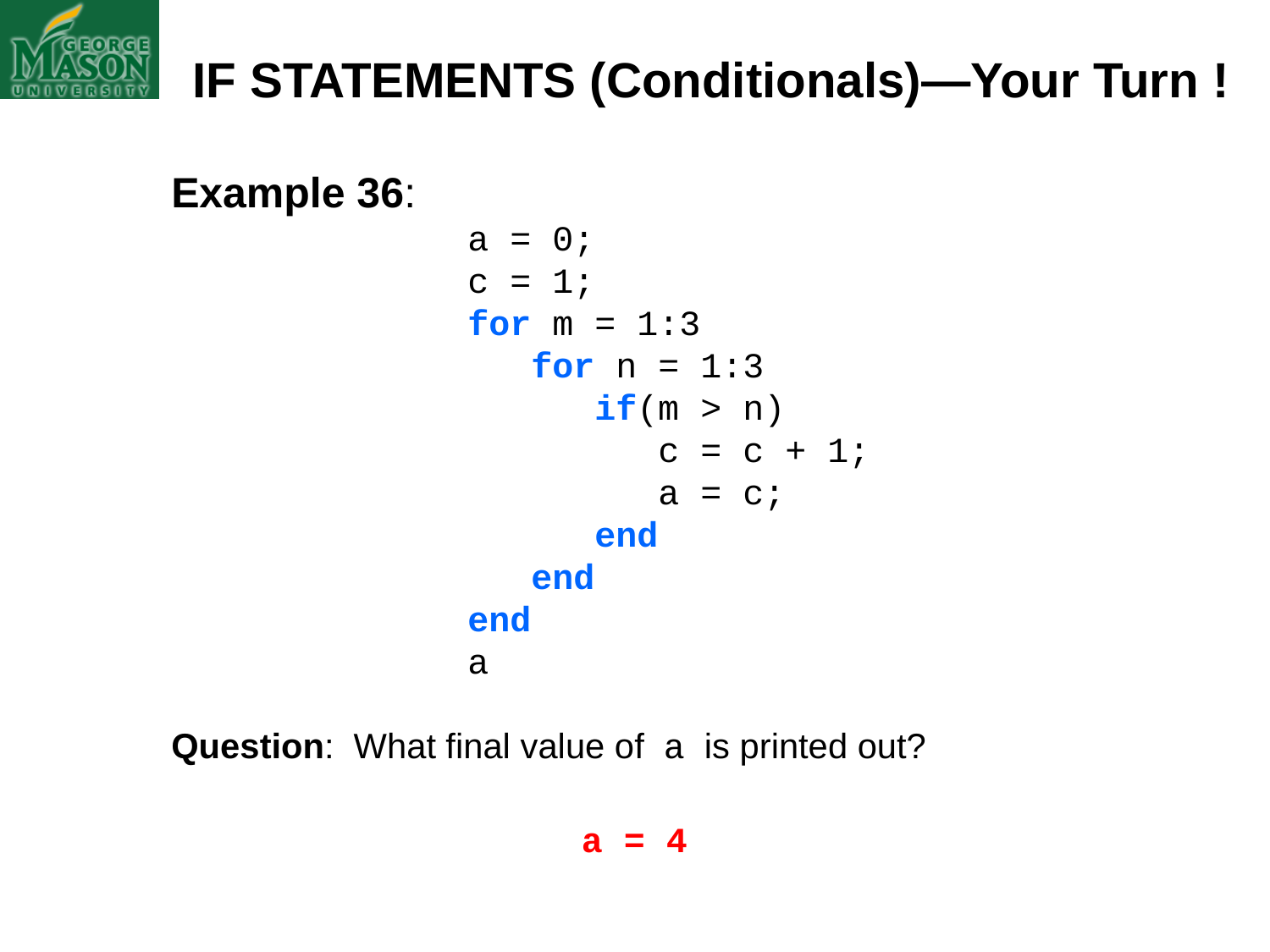

IF STATEMENTS (Conditionals)—Your Turn !
Example 36:
		  a = 0;
		  c = 1;
		  for m = 1:3
		     for n = 1:3
		        if(m > n)
	                 c = c + 1;
			     a = c;
		        end
		     end
		  end
		  a

Question:  What final value of  a  is printed out?
a = 4